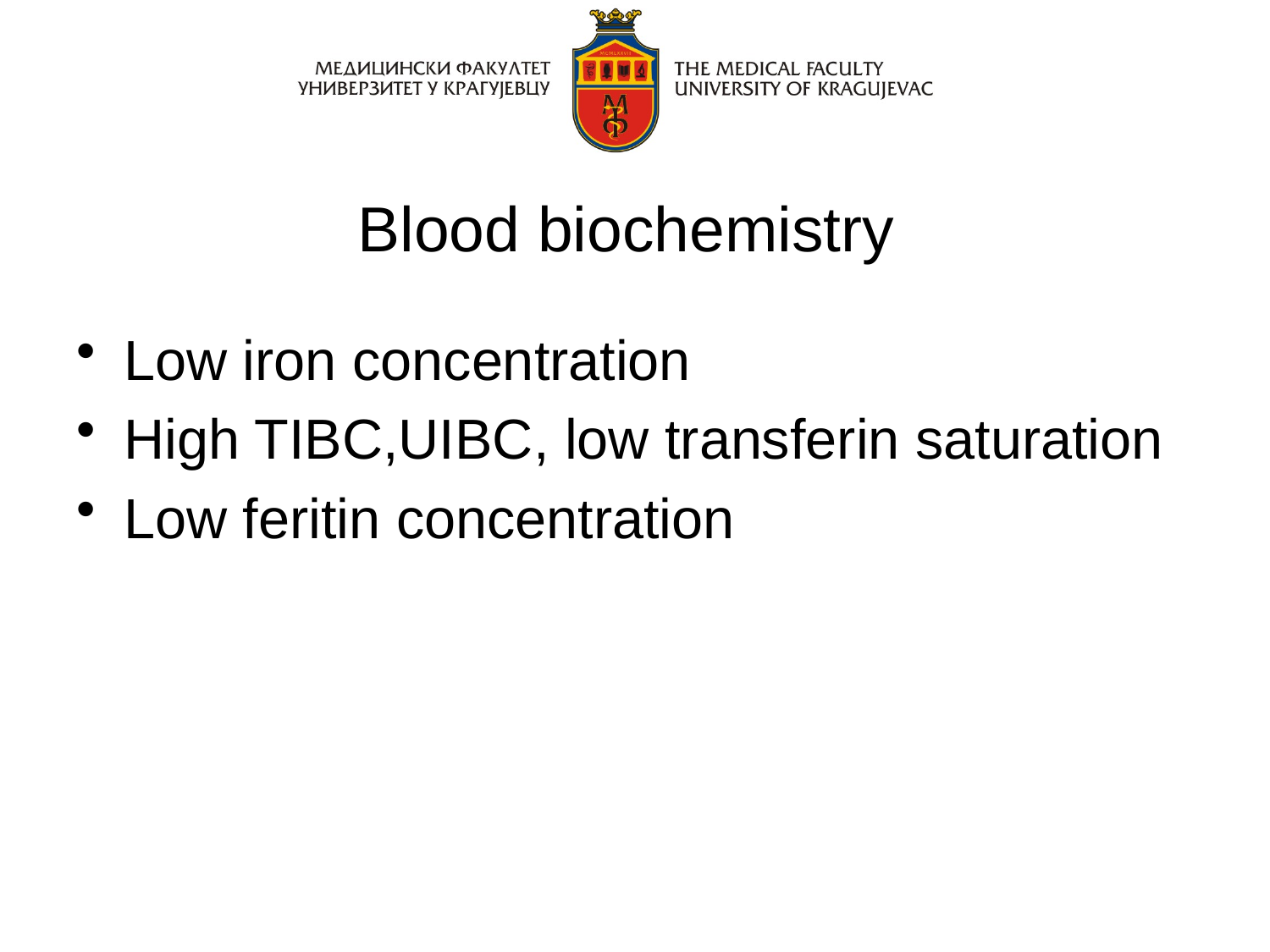

# Blood biochemistry
Low iron concentration
High TIBC,UIBC, low transferin saturation
Low feritin concentration